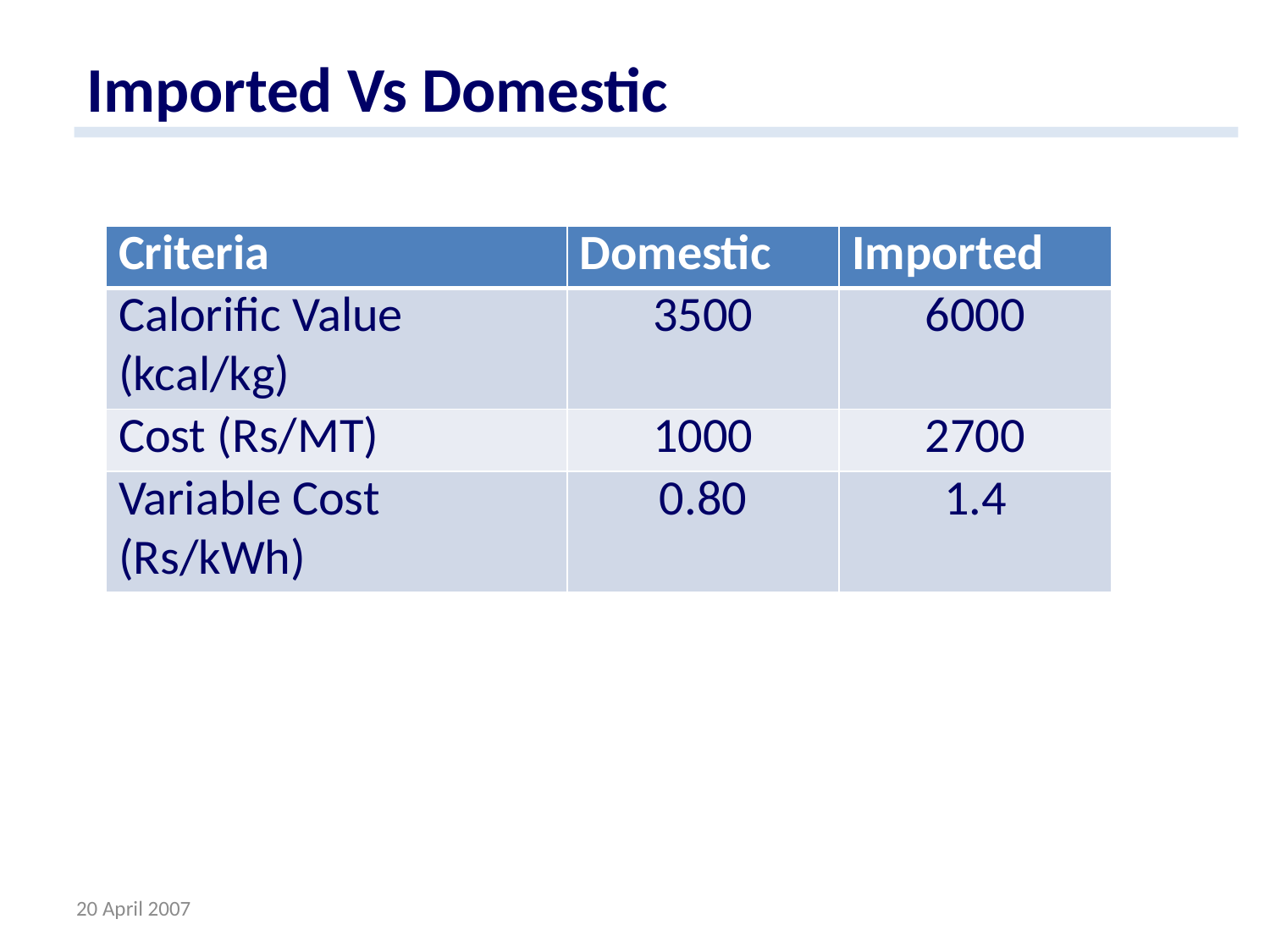

Imported Vs Domestic

| Criteria | Domestic | Imported |
| --- | --- | --- |
| Calorific Value (kcal/kg) | 3500 | 6000 |
| Cost (Rs/MT) | 1000 | 2700 |
| Variable Cost (Rs/kWh) | 0.80 | 1.4 |
20 April 2007